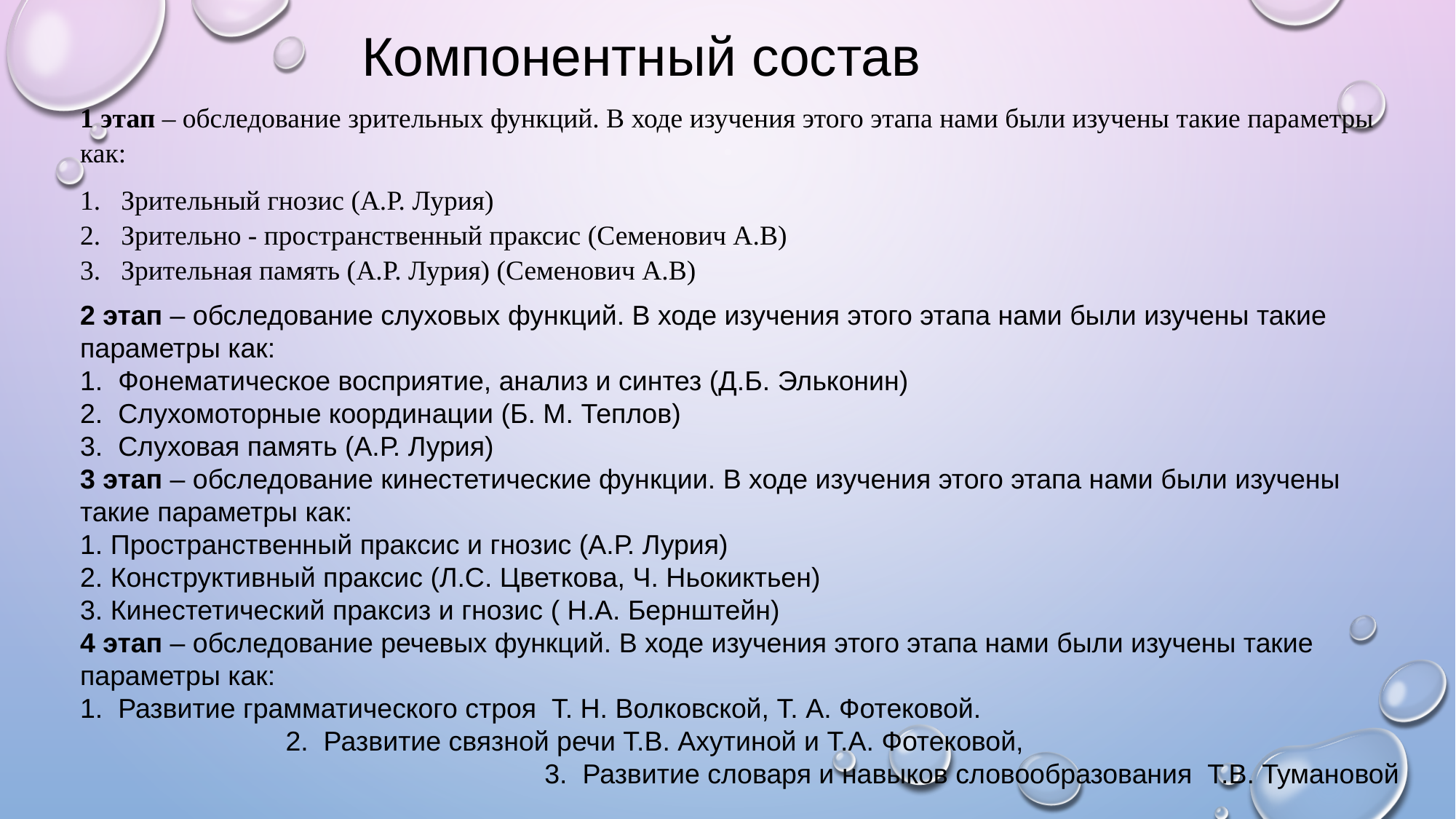

Компонентный состав
1 этап – обследование зрительных функций. В ходе изучения этого этапа нами были изучены такие параметры как:
Зрительный гнозис (А.Р. Лурия)
Зрительно - пространственный праксис (Семенович А.В)
Зрительная память (А.Р. Лурия) (Семенович А.В)
2 этап – обследование слуховых функций. В ходе изучения этого этапа нами были изучены такие параметры как:
1.  Фонематическое восприятие, анализ и синтез (Д.Б. Эльконин)
2.  Слухомоторные координации (Б. М. Теплов)
3.  Слуховая память (А.Р. Лурия)
3 этап – обследование кинестетические функции. В ходе изучения этого этапа нами были изучены такие параметры как:
1. Пространственный праксис и гнозис (А.Р. Лурия)
2. Конструктивный праксис (Л.С. Цветкова, Ч. Ньокиктьен)
3. Кинестетический праксиз и гнозис ( Н.А. Бернштейн)
4 этап – обследование речевых функций. В ходе изучения этого этапа нами были изучены такие параметры как:
1.  Развитие грамматического строя  Т. Н. Волковской, Т. А. Фотековой.                                                                                    2.  Развитие связной речи Т.В. Ахутиной и Т.А. Фотековой,                                                                                                                3.  Развитие словаря и навыков словообразования  Т.В. Тумановой